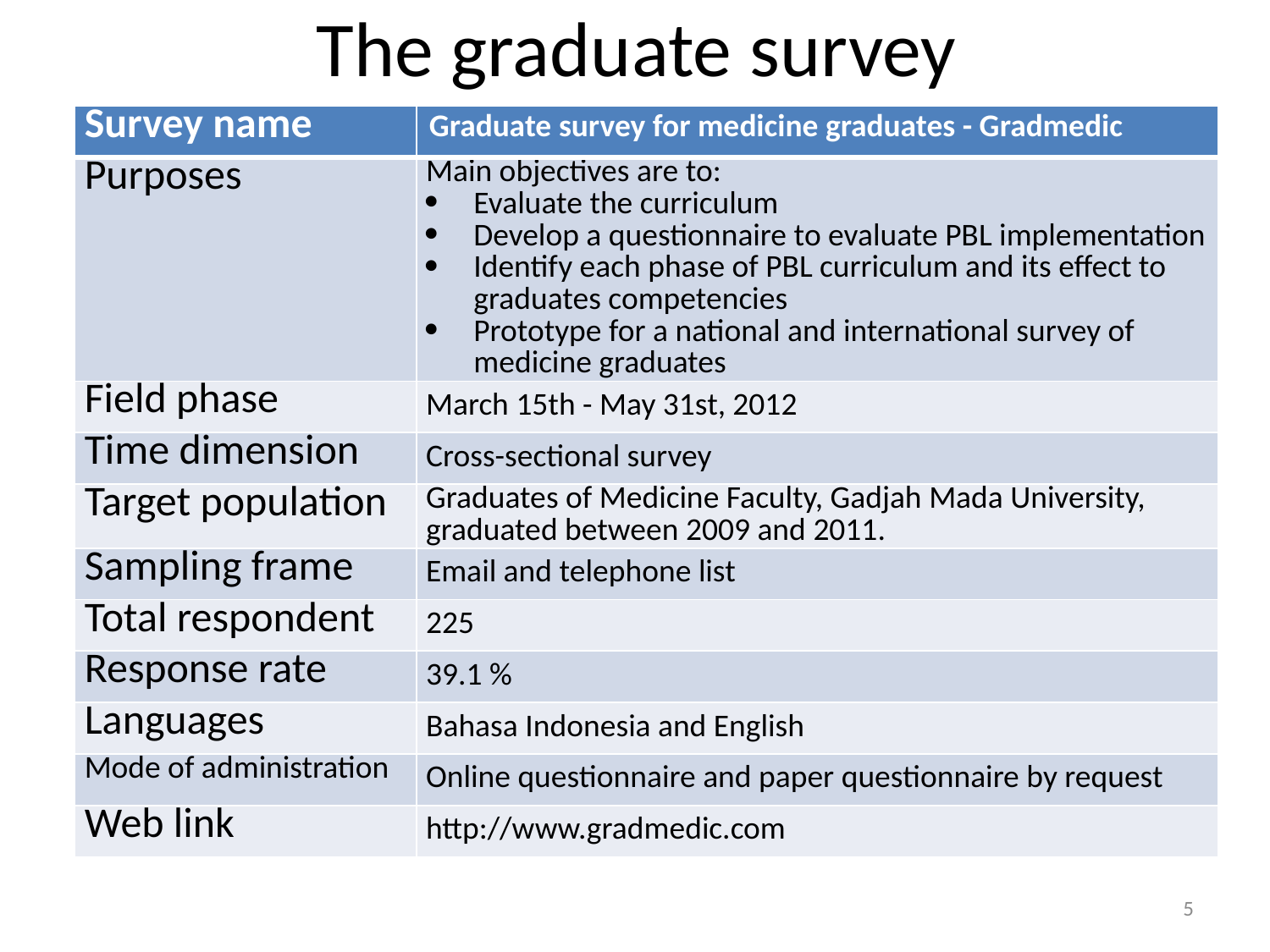

# The graduate survey
| Survey name | Graduate survey for medicine graduates - Gradmedic |
| --- | --- |
| Purposes | Main objectives are to: Evaluate the curriculum Develop a questionnaire to evaluate PBL implementation Identify each phase of PBL curriculum and its effect to graduates competencies Prototype for a national and international survey of medicine graduates |
| Field phase | March 15th - May 31st, 2012 |
| Time dimension | Cross-sectional survey |
| Target population | Graduates of Medicine Faculty, Gadjah Mada University, graduated between 2009 and 2011. |
| Sampling frame | Email and telephone list |
| Total respondent | 225 |
| Response rate | 39.1 % |
| Languages | Bahasa Indonesia and English |
| Mode of administration | Online questionnaire and paper questionnaire by request |
| Web link | http://www.gradmedic.com |
5